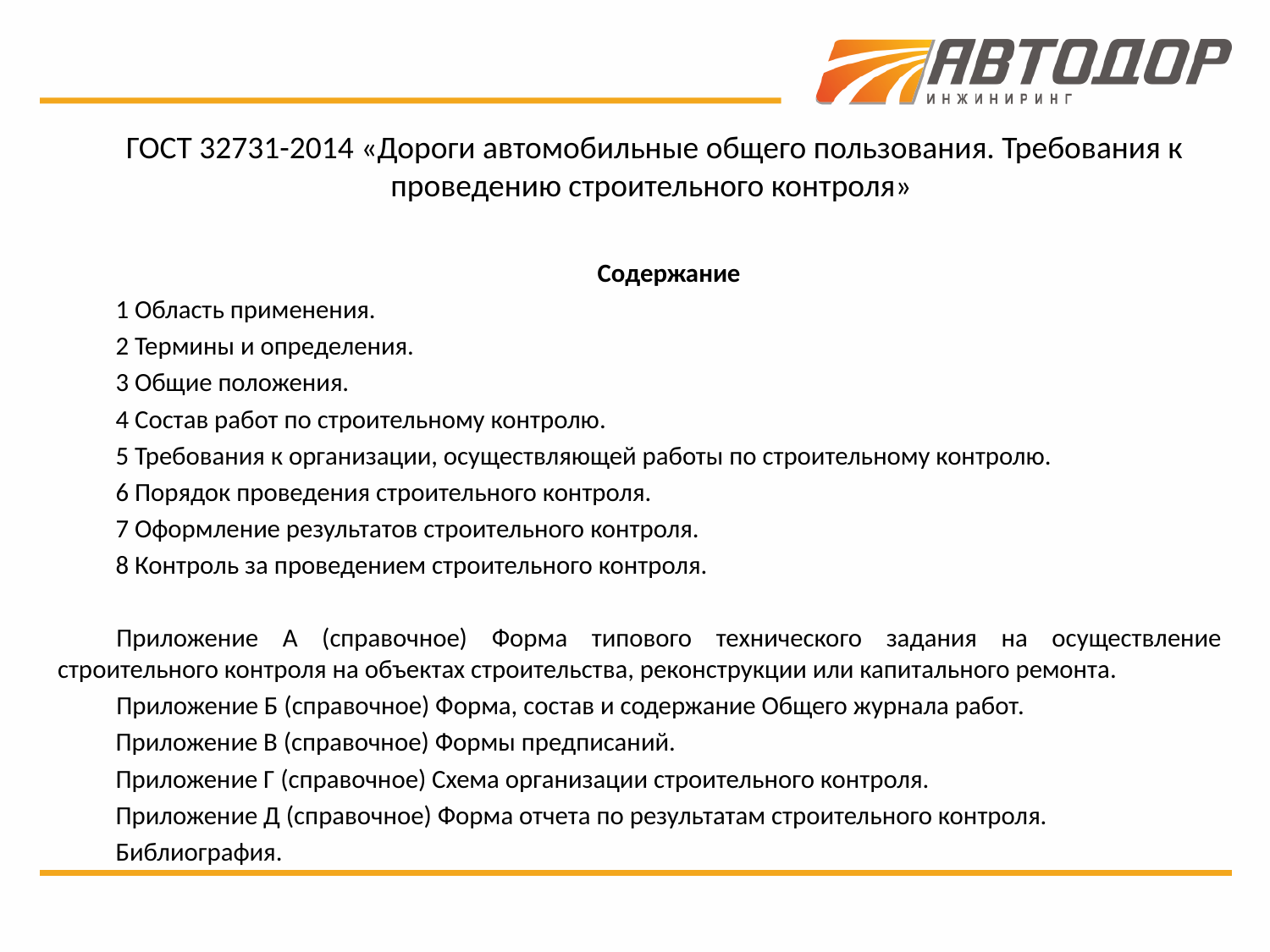

# ГОСТ 32731-2014 «Дороги автомобильные общего пользования. Требования к проведению строительного контроля»

Содержание
1 Область применения.
2 Термины и определения.
3 Общие положения.
4 Состав работ по строительному контролю.
5 Требования к организации, осуществляющей работы по строительному контролю.
6 Порядок проведения строительного контроля.
7 Оформление результатов строительного контроля.
8 Контроль за проведением строительного контроля.

Приложение А (справочное) Форма типового технического задания на осуществление строительного контроля на объектах строительства, реконструкции или капитального ремонта.
Приложение Б (справочное) Форма, состав и содержание Общего журнала работ.
Приложение В (справочное) Формы предписаний.
Приложение Г (справочное) Схема организации строительного контроля.
Приложение Д (справочное) Форма отчета по результатам строительного контроля.
Библиография.